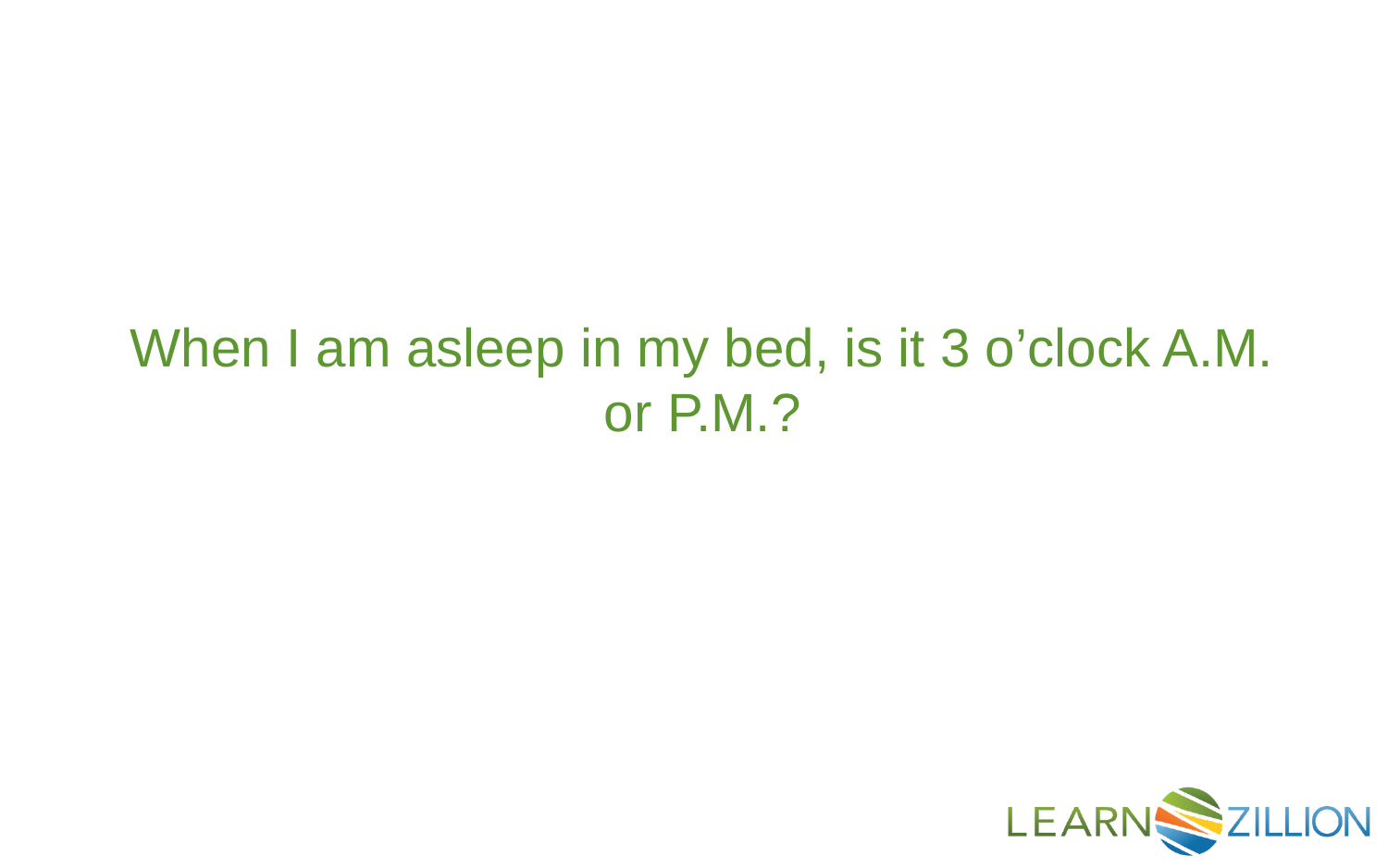

When I am asleep in my bed, is it 3 o’clock A.M. or P.M.?